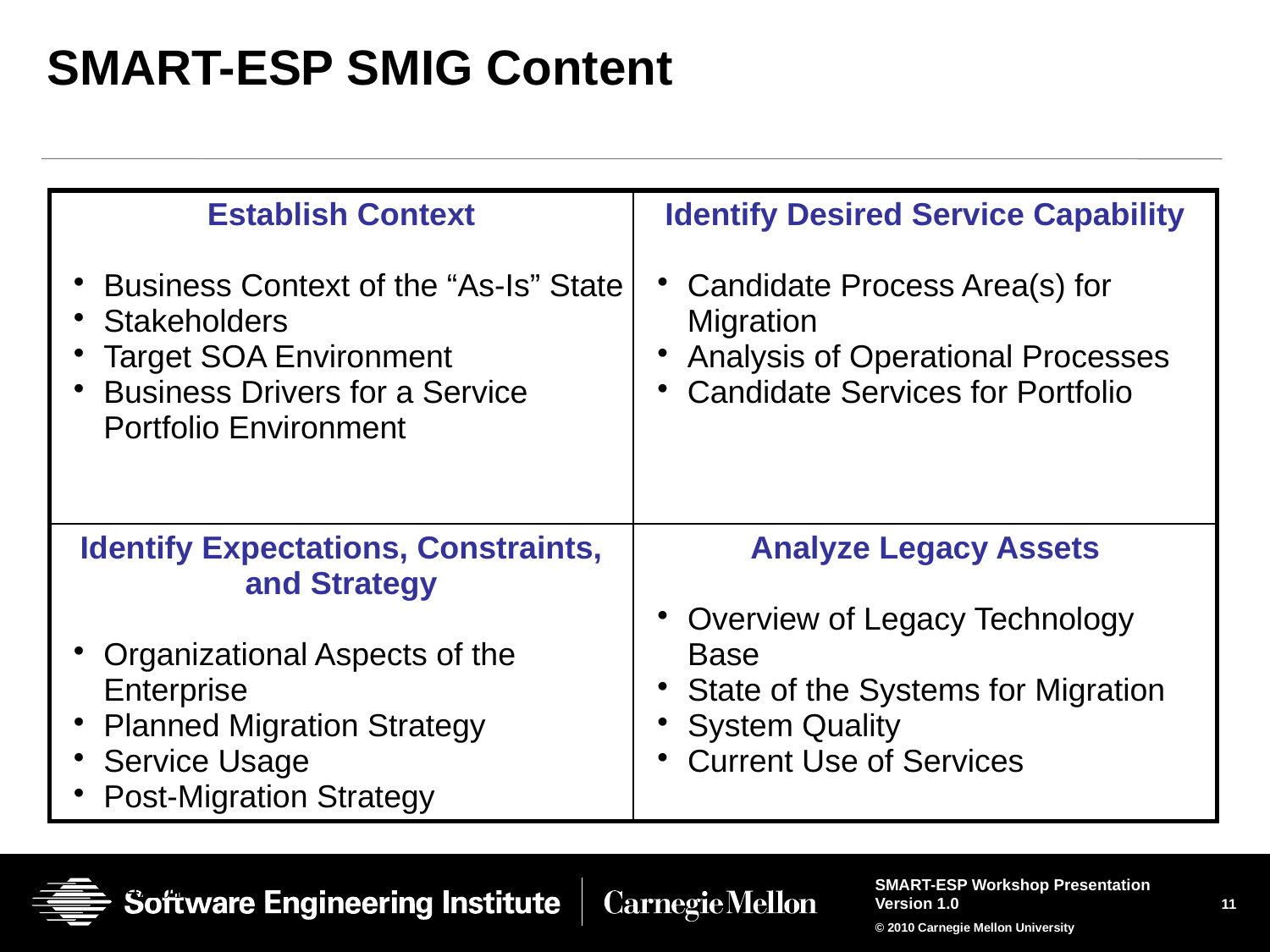

# SMART-ESP SMIG Content
| Establish Context Business Context of the “As-Is” State Stakeholders Target SOA Environment Business Drivers for a Service Portfolio Environment | Identify Desired Service Capability Candidate Process Area(s) for Migration Analysis of Operational Processes Candidate Services for Portfolio |
| --- | --- |
| Identify Expectations, Constraints, and Strategy Organizational Aspects of the Enterprise Planned Migration Strategy Service Usage Post-Migration Strategy | Analyze Legacy Assets Overview of Legacy Technology Base State of the Systems for Migration System Quality Current Use of Services |
2/4/2013